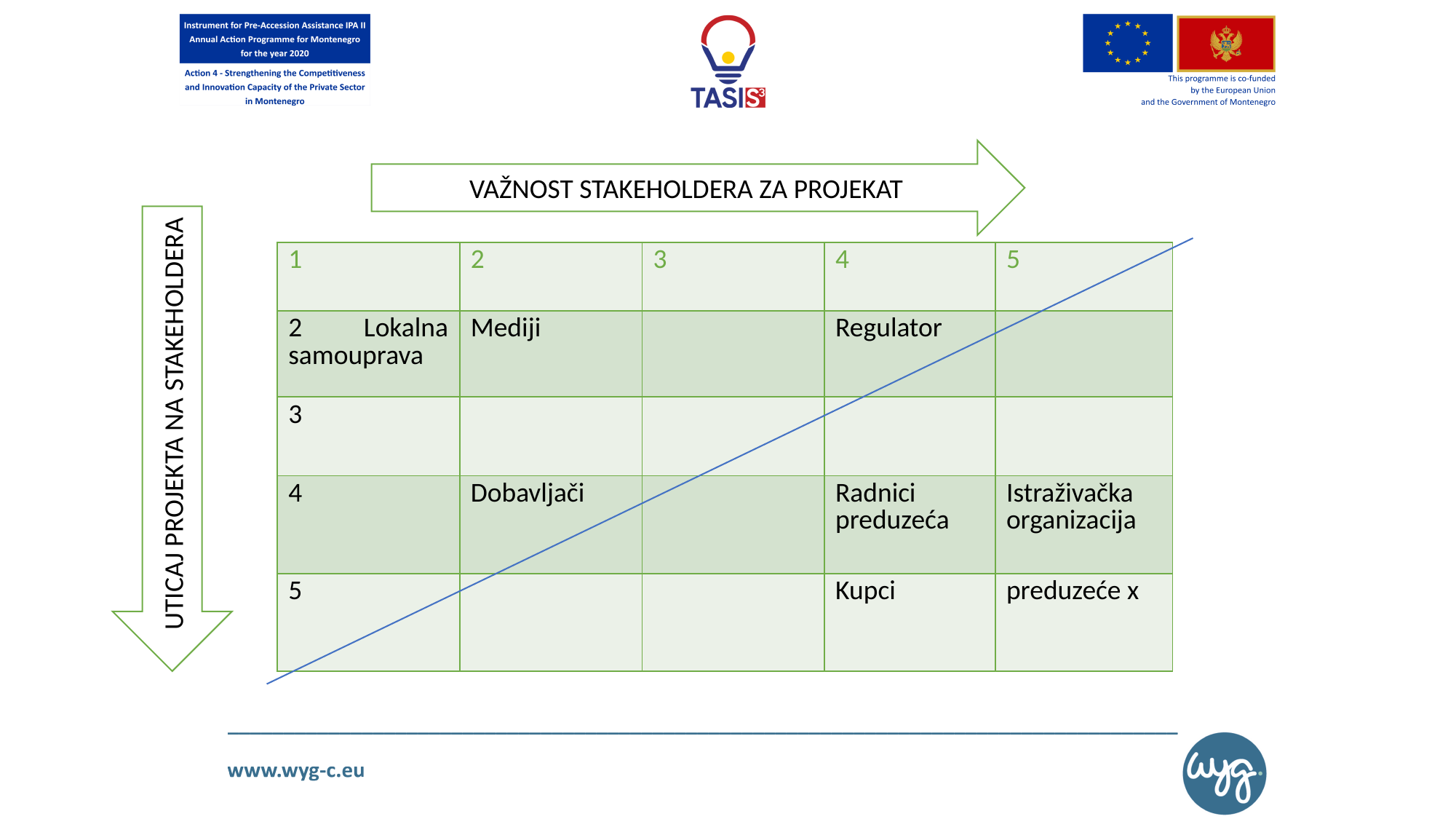

VAŽNOST STAKEHOLDERA ZA PROJEKAT
UTICAJ PROJEKTA NA STAKEHOLDERA
| 1 | 2 | 3 | 4 | 5 |
| --- | --- | --- | --- | --- |
| 2 Lokalna samouprava | Mediji |  | Regulator |  |
| 3 |  |  |  |  |
| 4 | Dobavljači |  | Radnici preduzeća | Istraživačka organizacija |
| 5 |  |  | Kupci | preduzeće x |